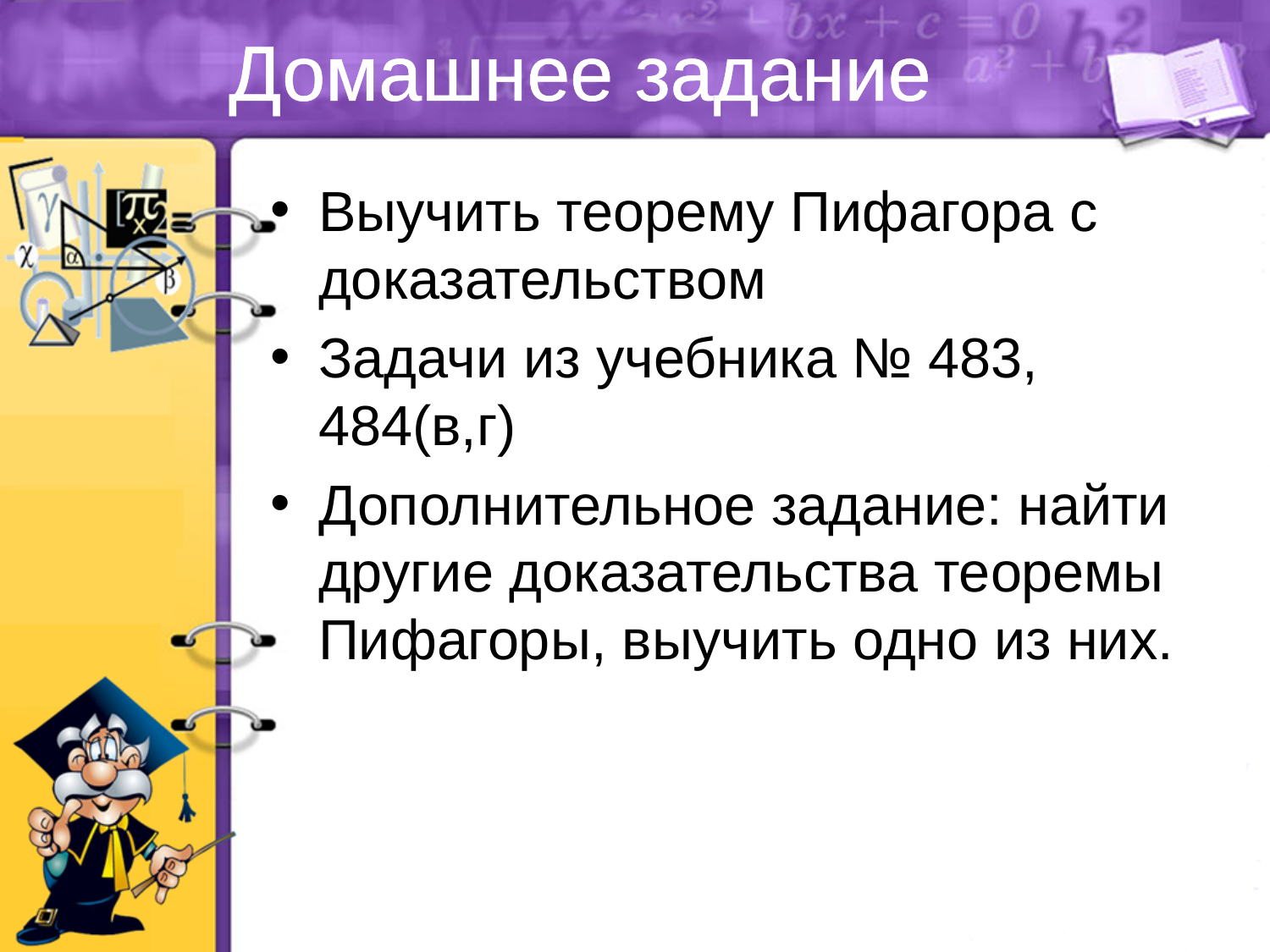

# Домашнее задание
Выучить теорему Пифагора с доказательством
Задачи из учебника № 483, 484(в,г)
Дополнительное задание: найти другие доказательства теоремы Пифагоры, выучить одно из них.